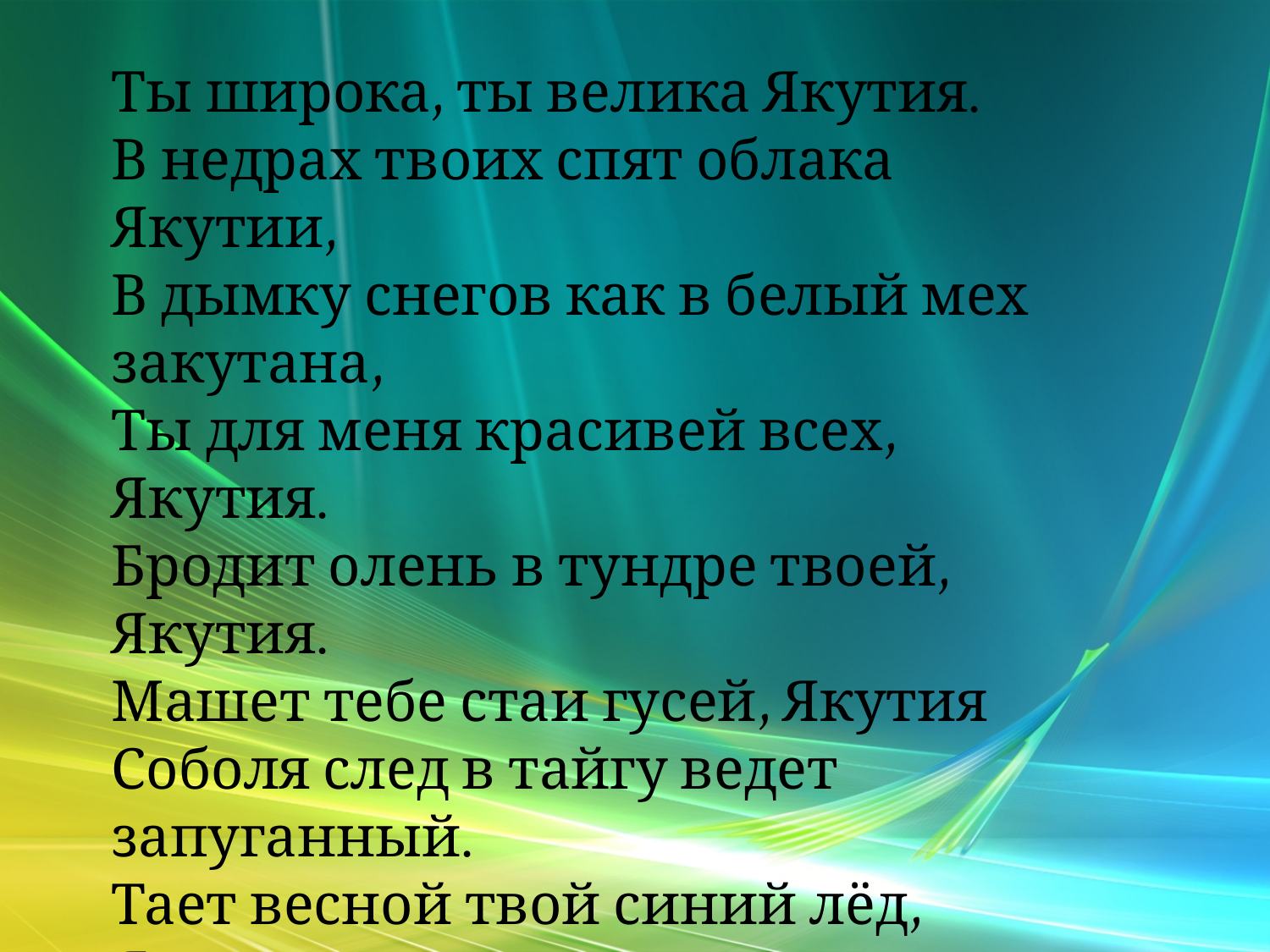

Ты широка, ты велика Якутия.
В недрах твоих спят облака Якутии,
В дымку снегов как в белый мех закутана,
Ты для меня красивей всех, Якутия.
Бродит олень в тундре твоей, Якутия.
Машет тебе стаи гусей, Якутия
Соболя след в тайгу ведет запуганный.
Тает весной твой синий лёд, Якутия.
Сердце твоё – чистый алмаз, Якутия
В песнях звенеть будет не раз, Якутия
Мерзнет земля насквозь пургой продутая,
Но не ищу земли другой, Якутия.